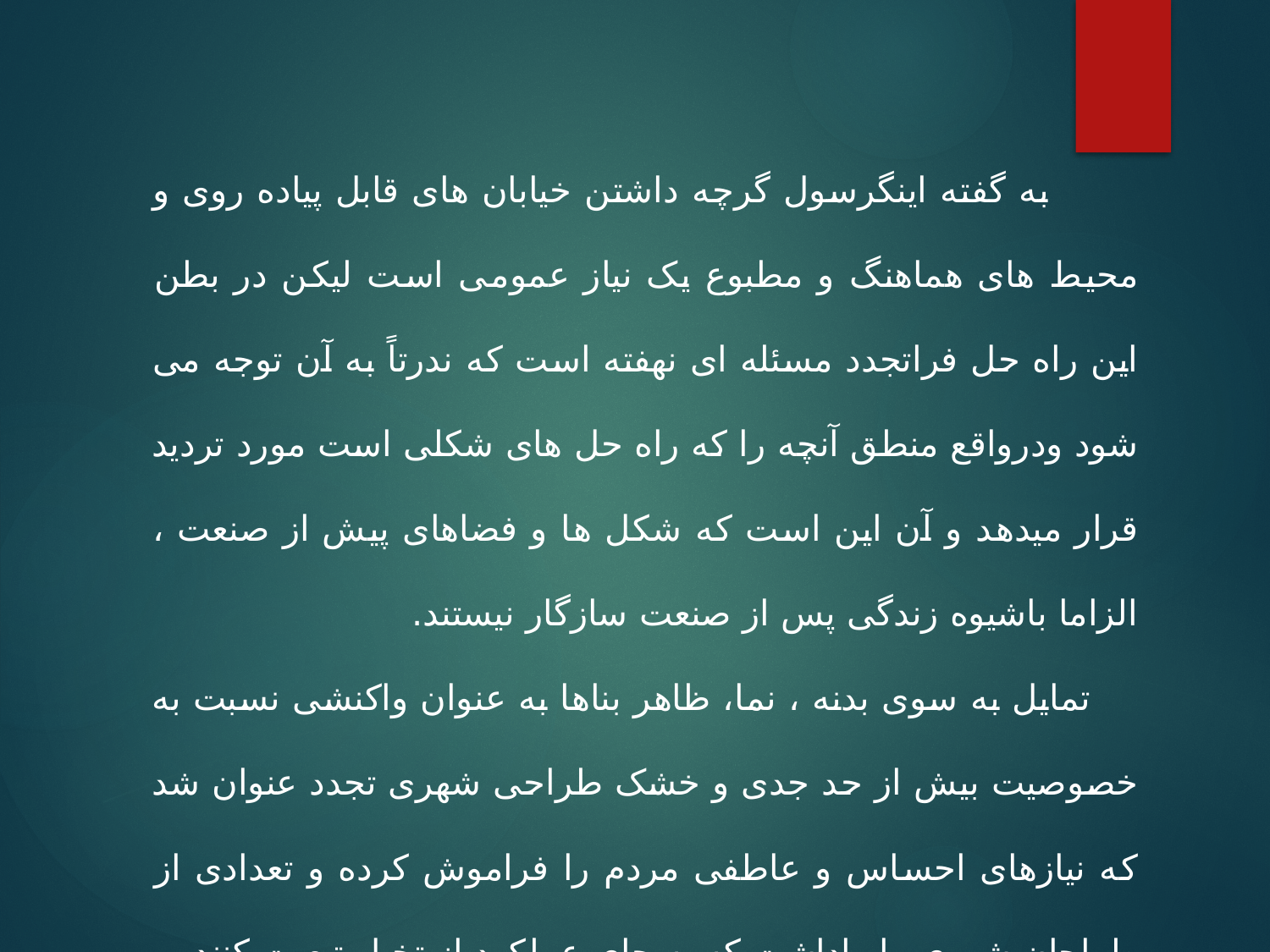

به گفته اینگرسول گرچه داشتن خیابان های قابل پیاده روی و محیط های هماهنگ و مطبوع یک نیاز عمومی است لیکن در بطن این راه حل فراتجدد مسئله ای نهفته است که ندرتاً به آن توجه می شود ودرواقع منطق آنچه را که راه حل های شکلی است مورد تردید قرار میدهد و آن این است که شکل ها و فضاهای پیش از صنعت ، الزاما باشیوه زندگی پس از صنعت سازگار نیستند.
    تمایل به سوی بدنه ، نما، ظاهر بناها به عنوان واکنشی نسبت به خصوصیت بیش از حد جدی و خشک طراحی شهری تجدد عنوان شد که نیازهای احساس و عاطفی مردم را فراموش کرده و تعدادی از طراحان شهری را واداشت که به جای عملکرد از تخیل تبعیت کنند.